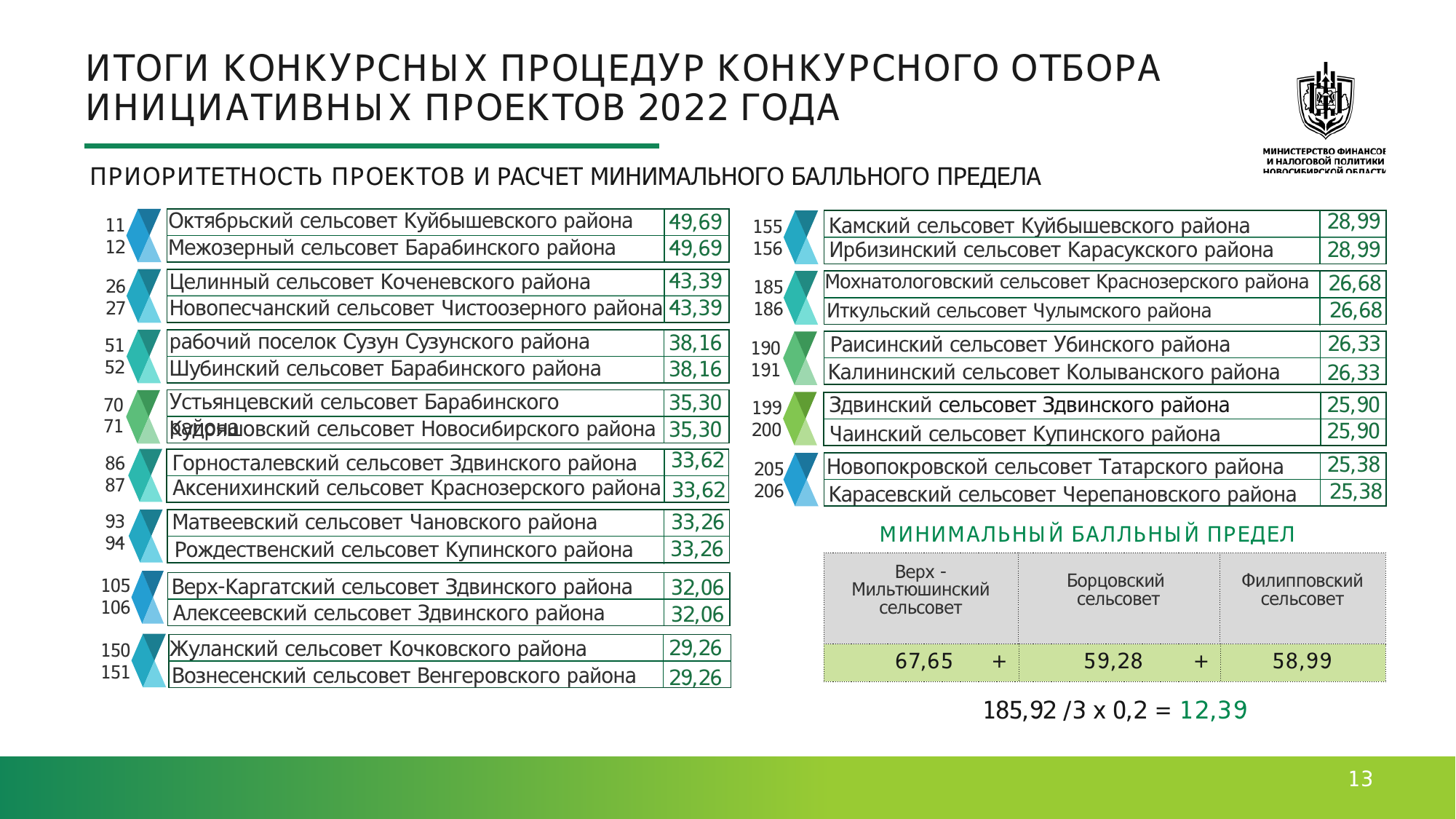

# ИТОГИ КОНКУРСНЫХ ПРОЦЕДУР КОНКУРСНОГО ОТБОРА ИНИЦИАТИВНЫХ ПРОЕКТОВ 2022 ГОДА
ПРИОРИТЕТНОСТЬ ПРОЕКТОВ И РАСЧЕТ МИНИМАЛЬНОГО БАЛЛЬНОГО ПРЕДЕЛА

Октябрьский сельсовет Куйбышевского района
| 28,99 |
| --- |
| 49,69 |
| --- |
Камский сельсовет Куйбышевского района
11
12

155
156

Межозерный сельсовет Барабинского района
| 49,69 |
| --- |
Ирбизинский сельсовет Карасукского района
| 28,99 |
| --- |
|  |
| --- |
| 43,39 |
| --- |
Целинный сельсовет Коченевского района
Мохнатологовский сельсовет Краснозерского района
| 26,68 |
| --- |

26
27
185
186

| 43,39 |
| --- |
Новопесчанский сельсовет Чистоозерного района
| 26,68 |
| --- |
Иткульский сельсовет Чулымского района
рабочий поселок Сузун Сузунского района
| 38,16 |
| --- |
| 26,33 |
| --- |
Раисинский сельсовет Убинского района
51
52

190
191

Шубинский сельсовет Барабинского района
| 38,16 |
| --- |
Калининский сельсовет Колыванского района
| 26,33 |
| --- |
Устьянцевский сельсовет Барабинского района
| 35,30 |
| --- |
| 25,90 |
| --- |
Здвинский сельсовет Здвинского района
70
71

199
200

Кудряшовский сельсовет Новосибирского района
| 35,30 |
| --- |
| 25,90 |
| --- |
Чаинский сельсовет Купинского района
| 33,62 |
| --- |
Горносталевский сельсовет Здвинского района
| 25,38 |
| --- |
86
87
Новопокровской сельсовет Татарского района

205
206

Аксенихинский сельсовет Краснозерского района
| 33,62 |
| --- |
| 25,38 |
| --- |
Карасевский сельсовет Черепановского района
Матвеевский сельсовет Чановского района
| 33,26 |
| --- |
93
94

МИНИМАЛЬНЫЙ БАЛЛЬНЫЙ ПРЕДЕЛ
| 33,26 |
| --- |
Рождественский сельсовет Купинского района
| Верх - Мильтюшинский сельсовет | Борцовский сельсовет | Филипповский сельсовет |
| --- | --- | --- |
Верх-Каргатский сельсовет Здвинского района
105
106
| 32,06 |
| --- |

Алексеевский сельсовет Здвинского района
| 32,06 |
| --- |
| 29,26 |
| --- |
Жуланский сельсовет Кочковского района
150
151

| 67,65 + | 59,28 + | 58,99 |
| --- | --- | --- |
Вознесенский сельсовет Венгеровского района
| 29,26 |
| --- |
185,92 /3 x 0,2 = 12,39
13